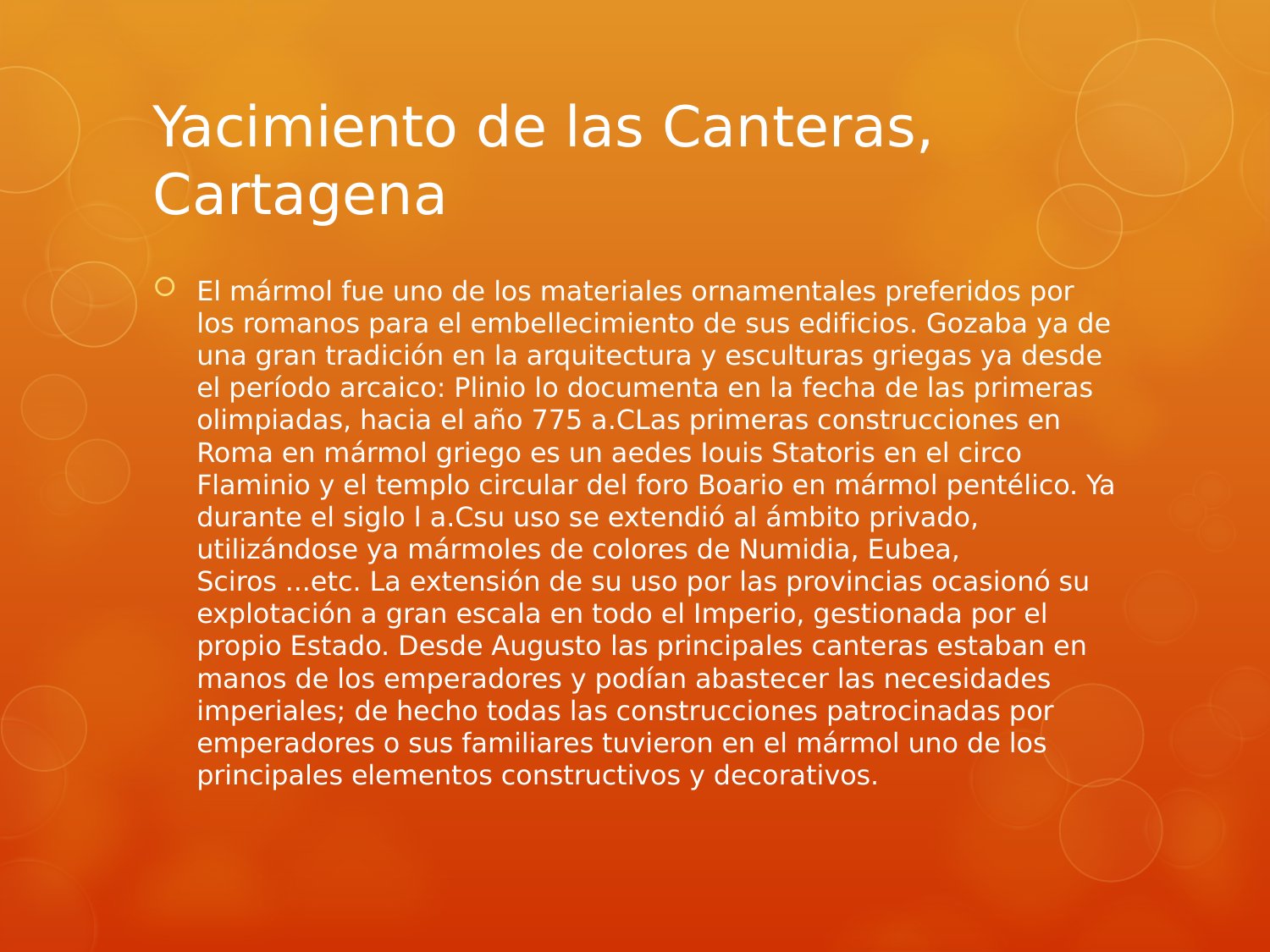

# Yacimiento de las Canteras, Cartagena
El mármol fue uno de los materiales ornamentales preferidos por los romanos para el embellecimiento de sus edificios. Gozaba ya de una gran tradición en la arquitectura y esculturas griegas ya desde el período arcaico: Plinio lo documenta en la fecha de las primeras olimpiadas, hacia el año 775 a.CLas primeras construcciones en Roma en mármol griego es un aedes Iouis Statoris en el circo Flaminio y el templo circular del foro Boario en mármol pentélico. Ya durante el siglo l a.Csu uso se extendió al ámbito privado, utilizándose ya mármoles de colores de Numidia, Eubea, Sciros ...etc. La extensión de su uso por las provincias ocasionó su explotación a gran escala en todo el Imperio, gestionada por el propio Estado. Desde Augusto las principales canteras estaban en manos de los emperadores y podían abastecer las necesidades imperiales; de hecho todas las construcciones patrocinadas por emperadores o sus familiares tuvieron en el mármol uno de los principales elementos constructivos y decorativos.